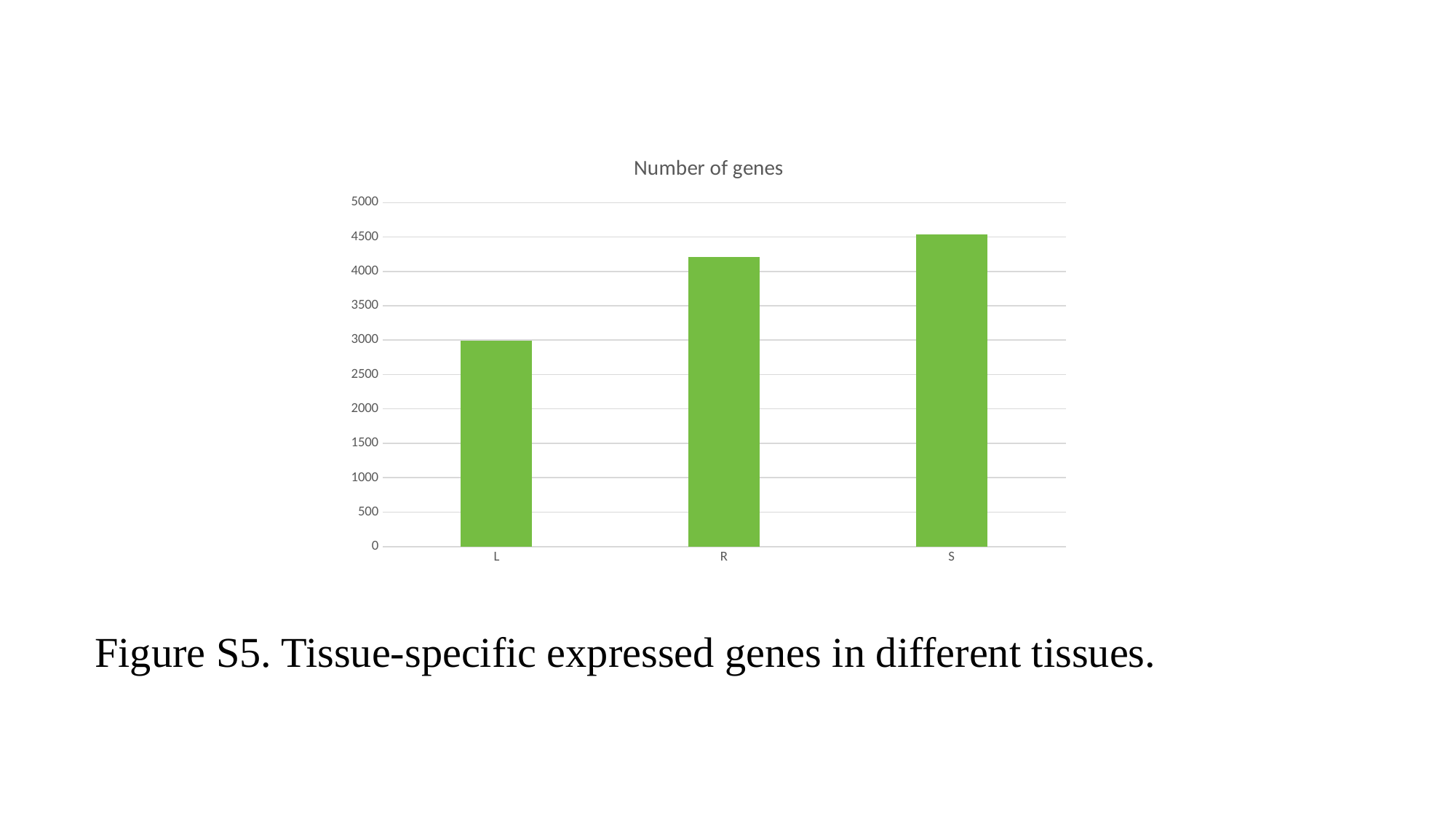

### Chart:

| Category | Number of genes |
|---|---|
| L | 2989.0 |
| R | 4206.0 |
| S | 4540.0 |
Figure S5. Tissue-specific expressed genes in different tissues.